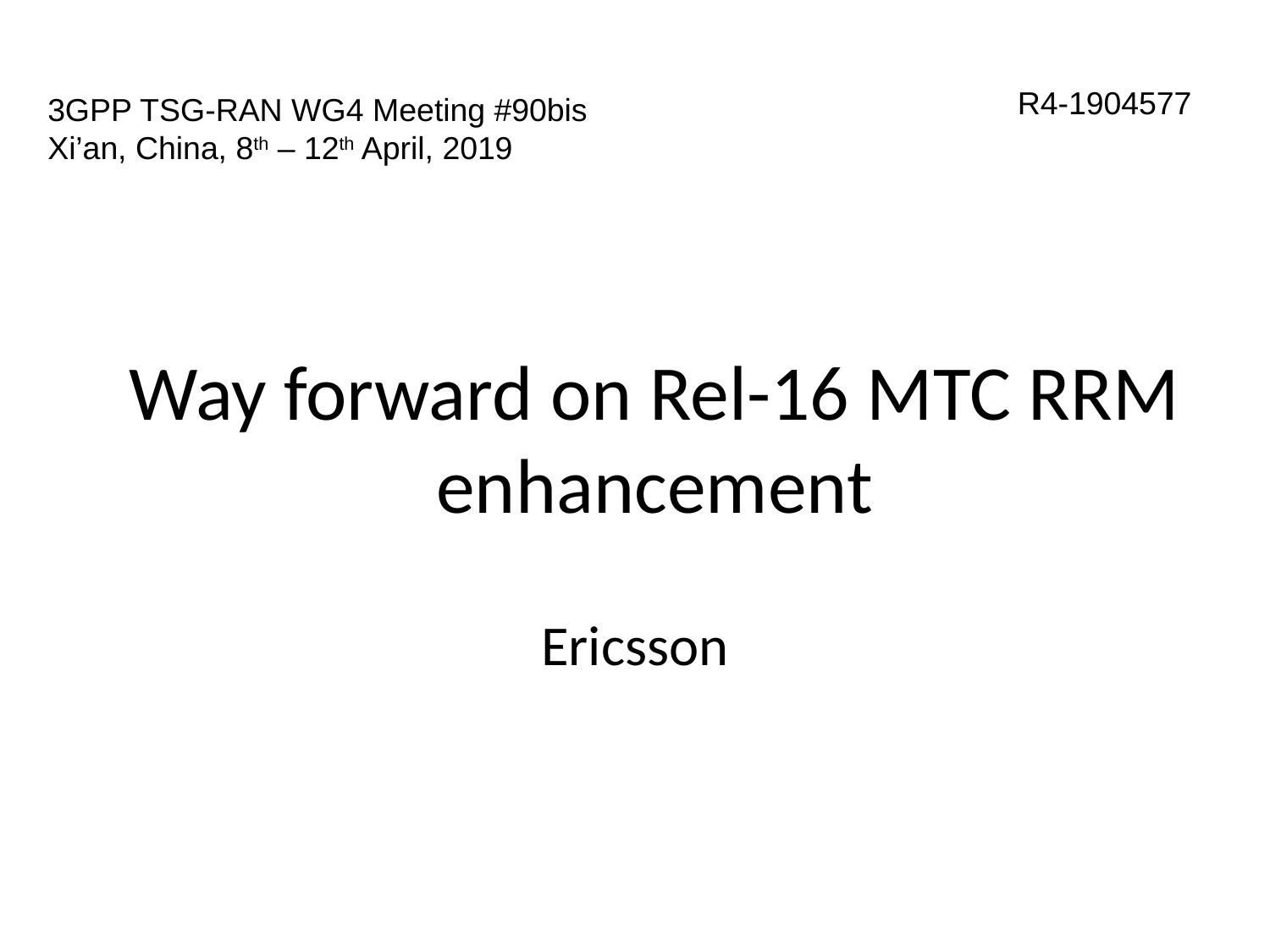

# 3GPP TSG-RAN WG4 Meeting #90bis Xi’an, China, 8th – 12th April, 2019
R4-1904577
Way forward on Rel-16 MTC RRM enhancement
Ericsson